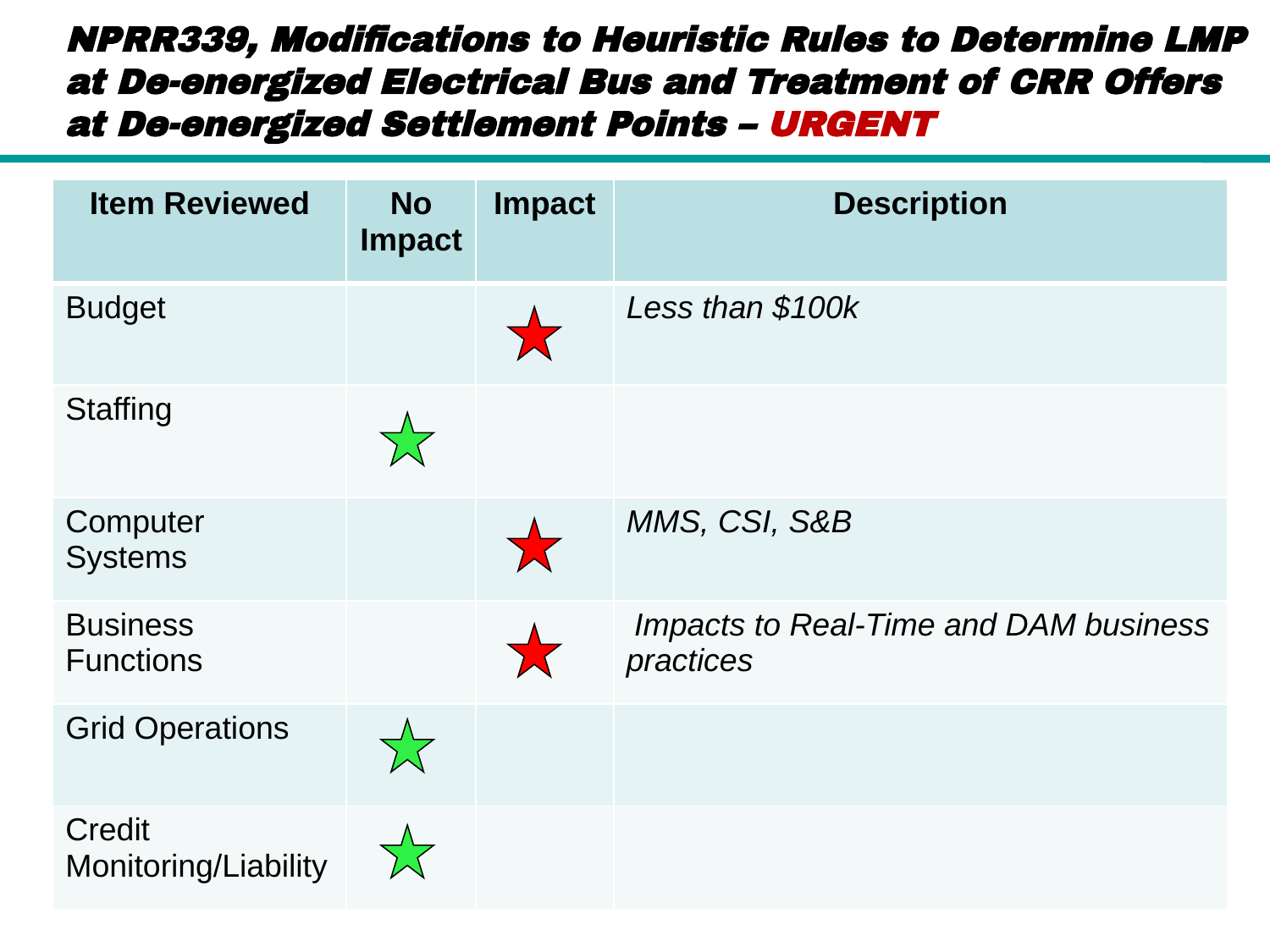

NPRR339, Modifications to Heuristic Rules to Determine LMP at De-energized Electrical Bus and Treatment of CRR Offers at De-energized Settlement Points – Urgent

| Item Reviewed | No Impact | Impact | Description |
| --- | --- | --- | --- |
| Budget |  |  | Less than $100k |
| Staffing |  |  |  |
| Computer Systems |  |  | MMS, CSI, S&B |
| Business Functions |  |  | Impacts to Real-Time and DAM business practices |
| Grid Operations |  |  |  |
| Credit Monitoring/Liability |  |  |  |